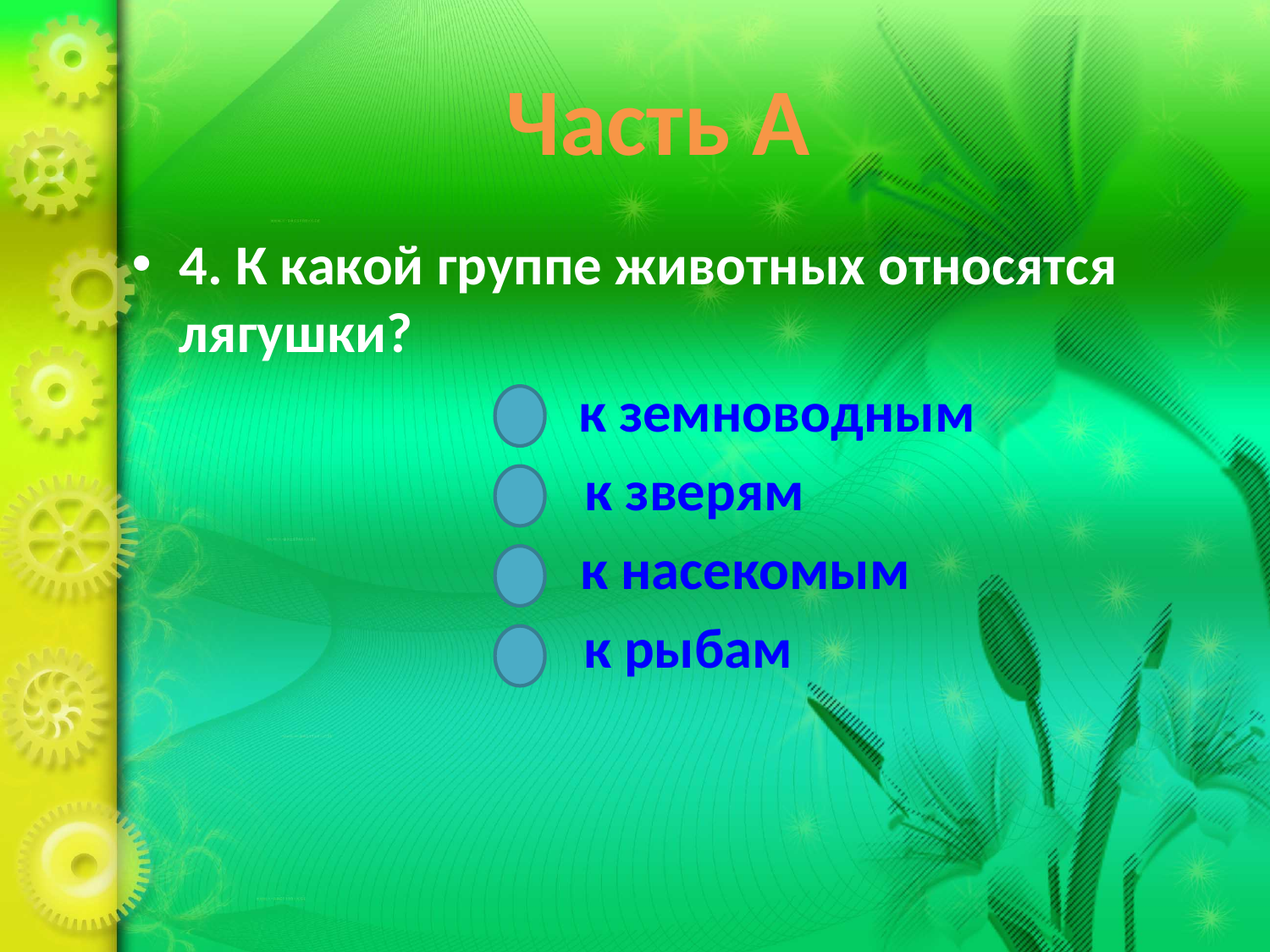

# Часть А
4. К какой группе животных относятся лягушки?
                  к земноводным
     к зверям
             к насекомым
    к рыбам